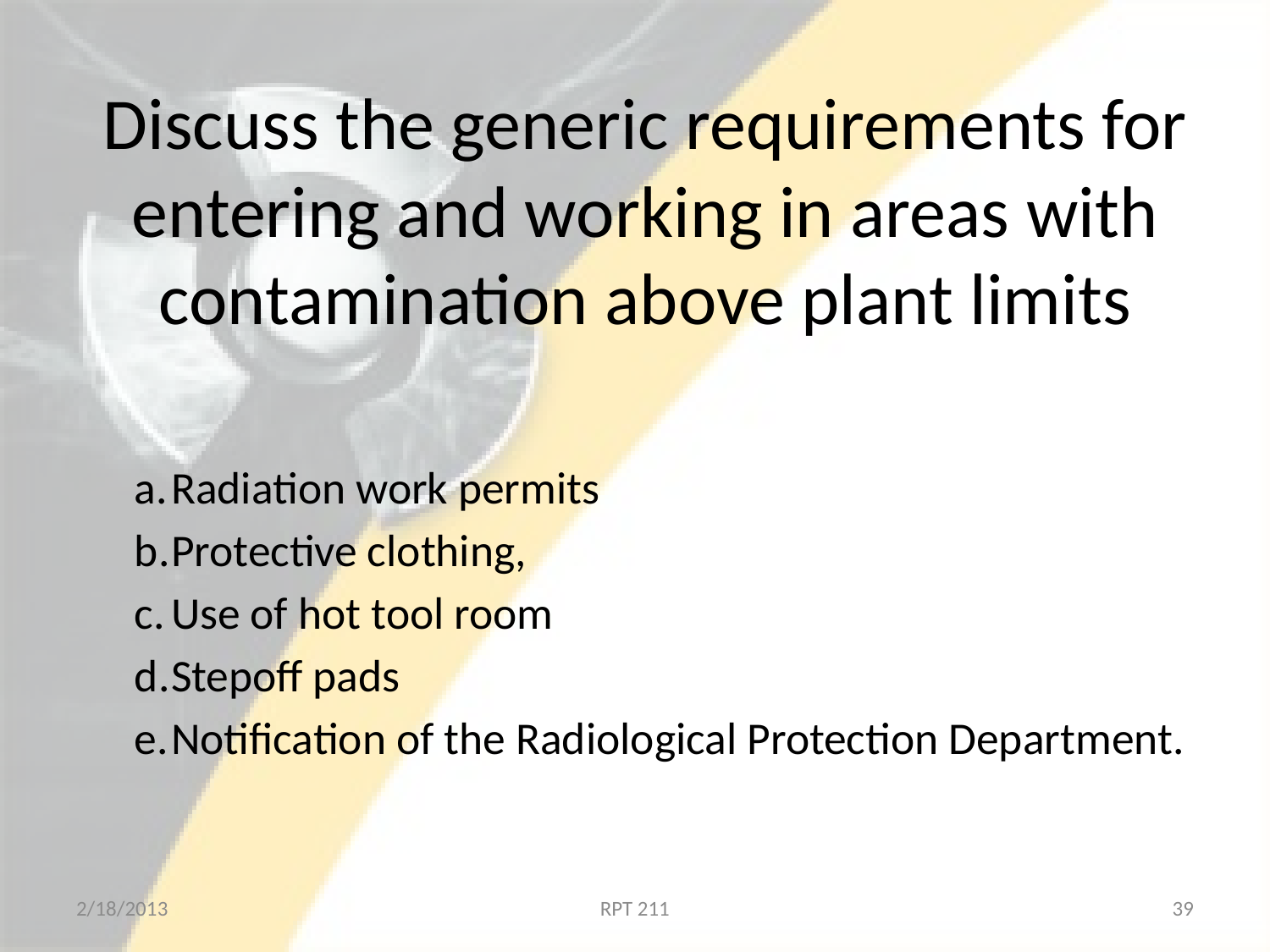

# Discuss the generic requirements for entering and working in areas with contamination above plant limits
Radiation work permits
Protective clothing,
Use of hot tool room
Stepoff pads
Notification of the Radiological Protection Department.

2/18/2013
RPT 211
39